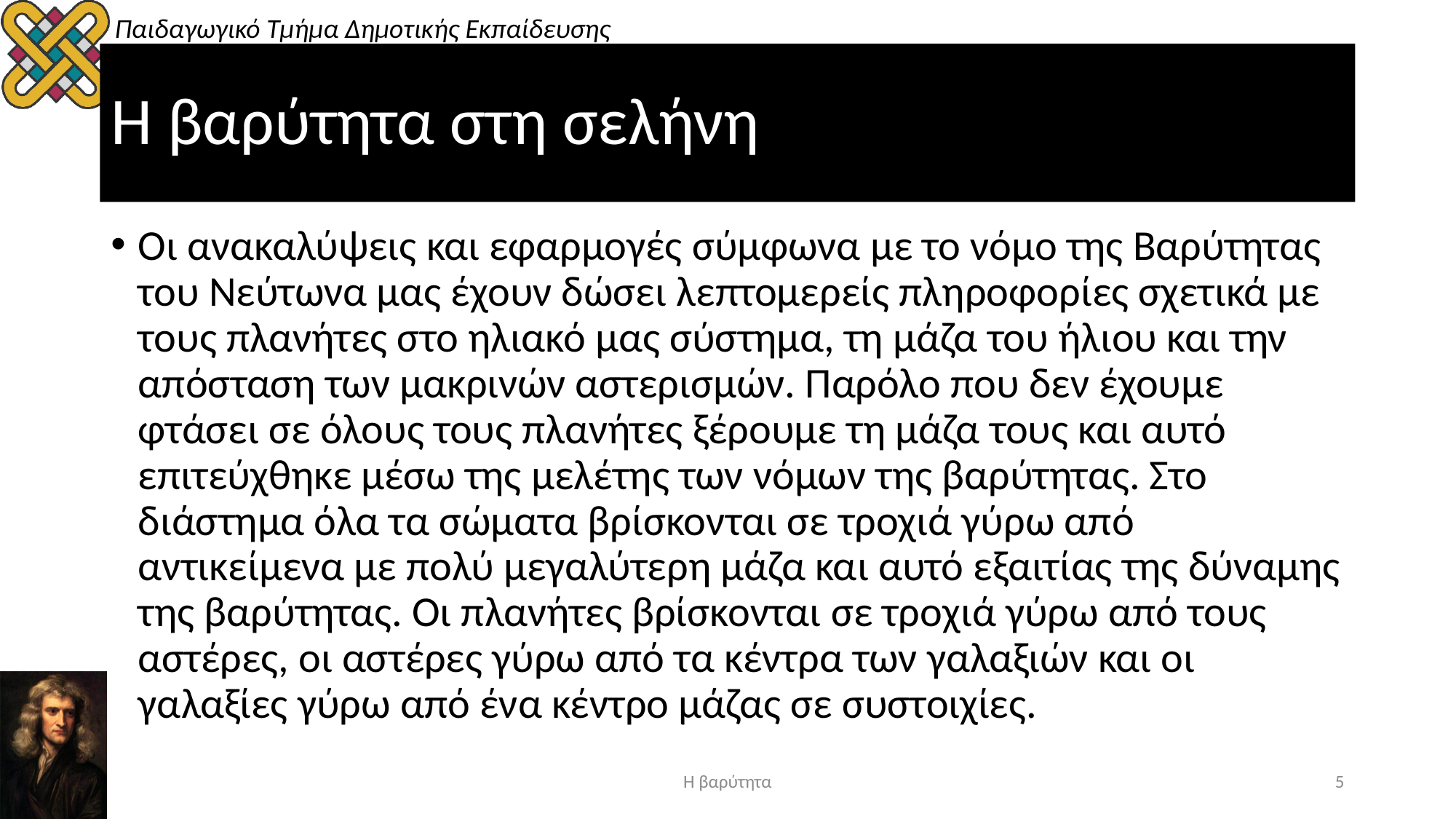

# Η βαρύτητα στη σελήνη
Οι ανακαλύψεις και εφαρμογές σύμφωνα με το νόμο της Βαρύτητας του Νεύτωνα μας έχουν δώσει λεπτομερείς πληροφορίες σχετικά με τους πλανήτες στο ηλιακό μας σύστημα, τη μάζα του ήλιου και την απόσταση των μακρινών αστερισμών. Παρόλο που δεν έχουμε φτάσει σε όλους τους πλανήτες ξέρουμε τη μάζα τους και αυτό επιτεύχθηκε μέσω της μελέτης των νόμων της βαρύτητας. Στο διάστημα όλα τα σώματα βρίσκονται σε τροχιά γύρω από αντικείμενα με πολύ μεγαλύτερη μάζα και αυτό εξαιτίας της δύναμης της βαρύτητας. Οι πλανήτες βρίσκονται σε τροχιά γύρω από τους αστέρες, οι αστέρες γύρω από τα κέντρα των γαλαξιών και οι γαλαξίες γύρω από ένα κέντρο μάζας σε συστοιχίες.
Η βαρύτητα
5